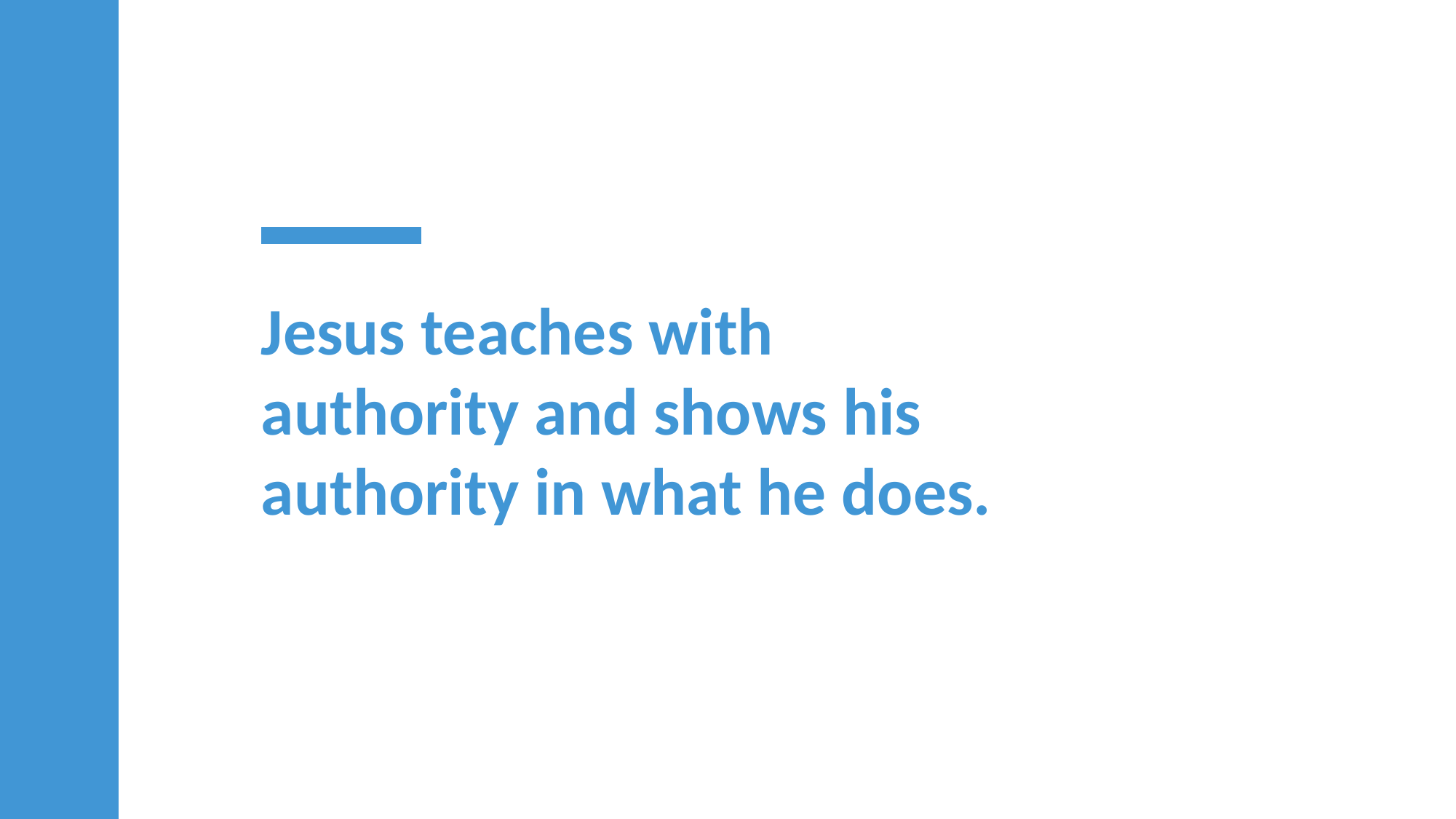

Jesus teaches with authority and shows his authority in what he does.